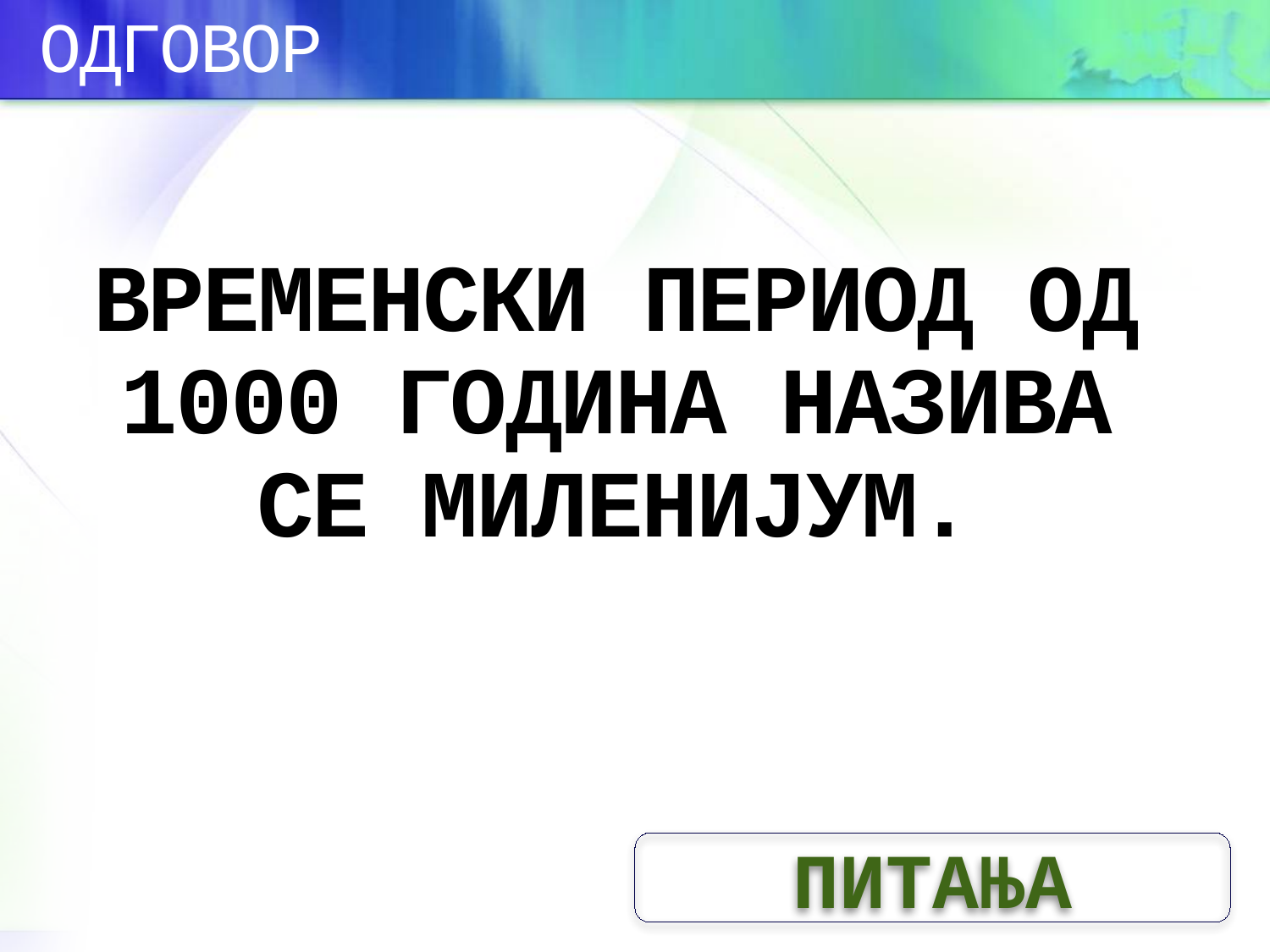

ОДГОВОР
# ВРЕМЕНСКИ ПЕРИОД ОД 1000 ГОДИНА НАЗИВА СЕ МИЛЕНИЈУМ.
ПИТАЊА